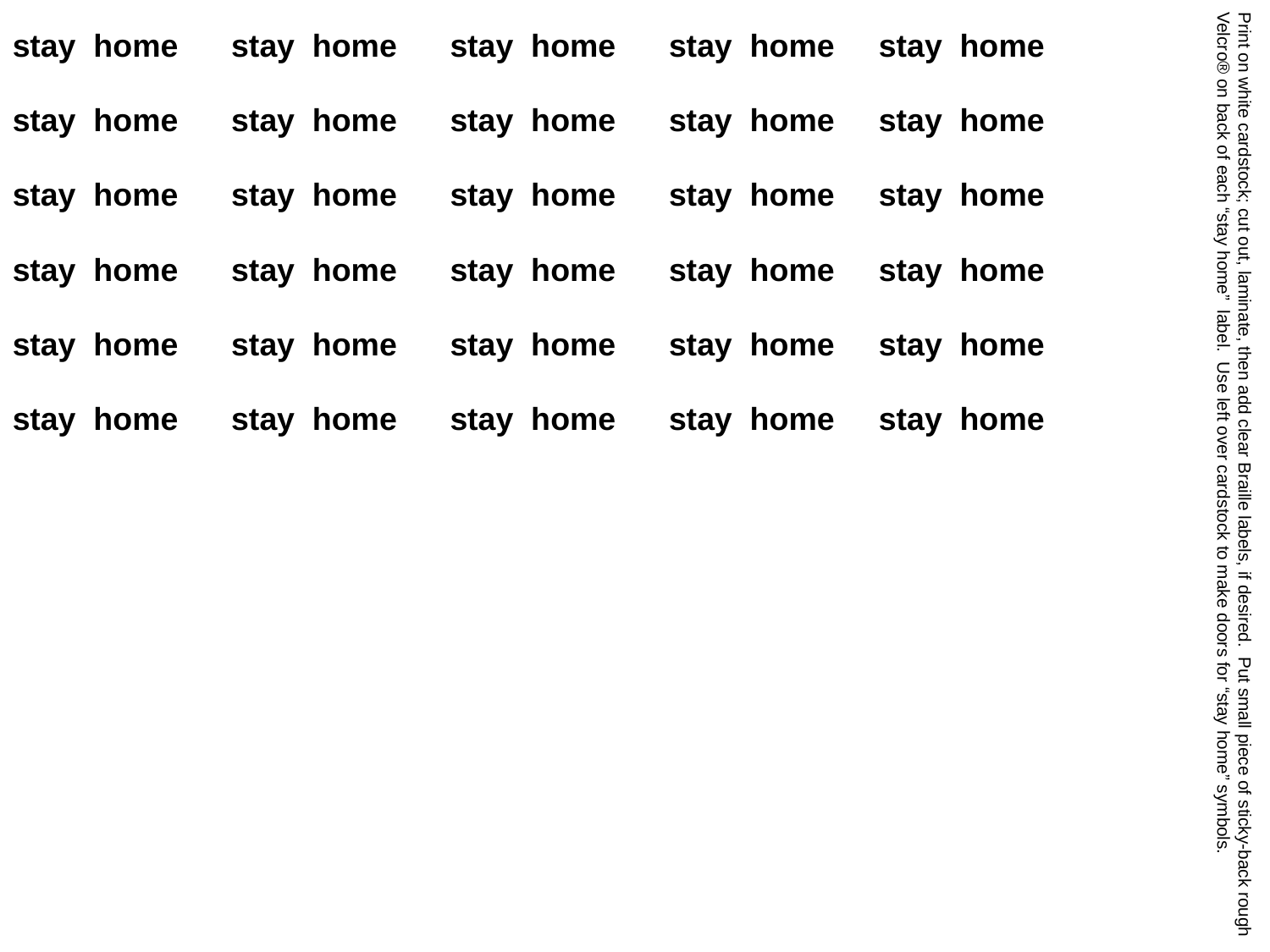

stay  home      stay  home      stay  home      stay  home     stay  home
stay  home      stay  home      stay  home      stay  home     stay  home
stay  home      stay  home      stay  home      stay  home     stay  home
stay  home      stay  home      stay  home      stay  home     stay  home
stay  home      stay  home      stay  home      stay  home     stay  home
stay  home      stay  home      stay  home      stay  home     stay  home

# “stay home” to print on cardstock
Print on white cardstock; cut out, laminate, then add clear Braille labels, if desired.  Put small piece of sticky-back rough Velcro® on back of each “stay home”  label.  Use left over cardstock to make doors for “stay home” symbols.